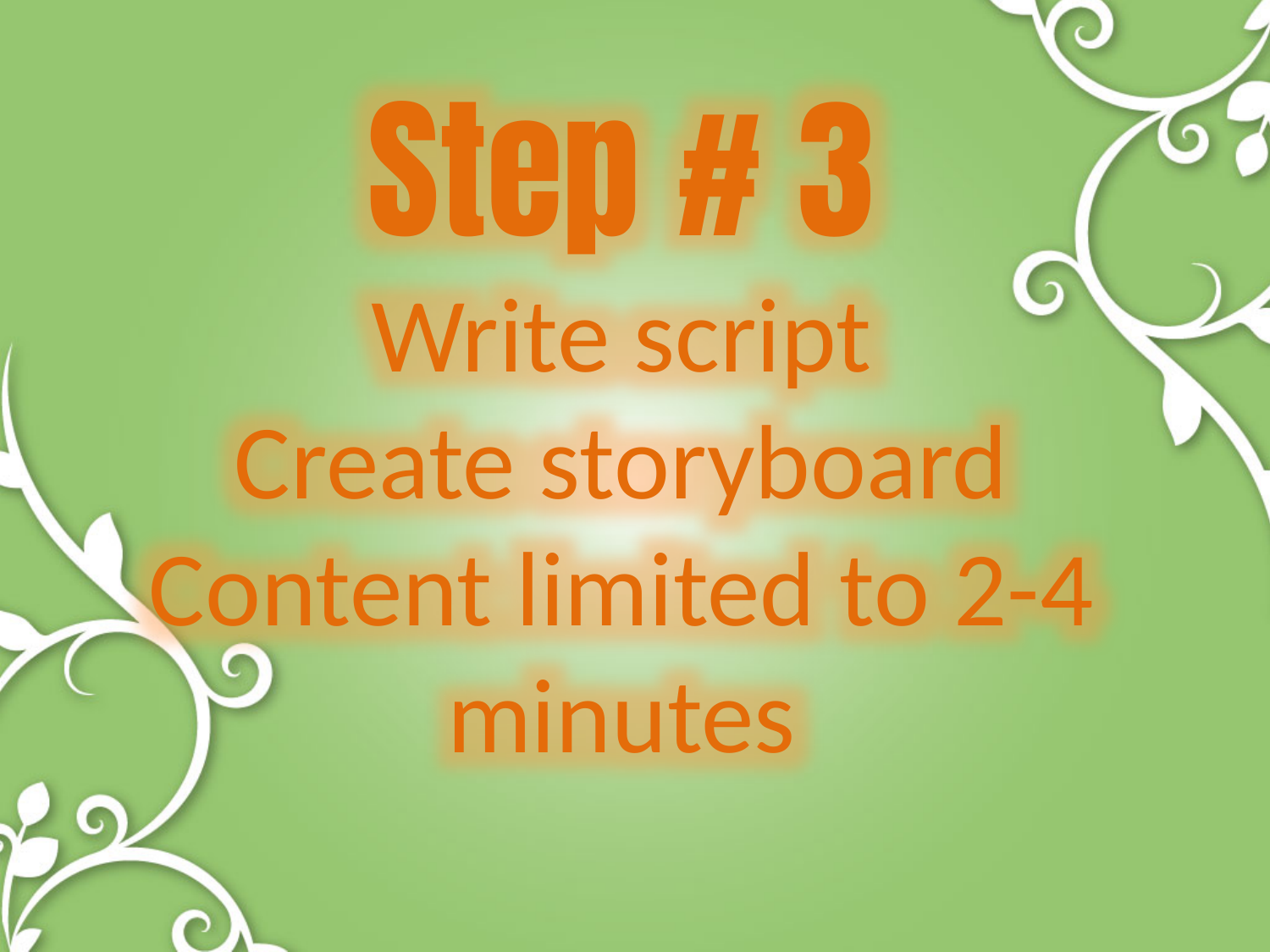

Step # 3
Write script
Create storyboard
Content limited to 2-4 minutes